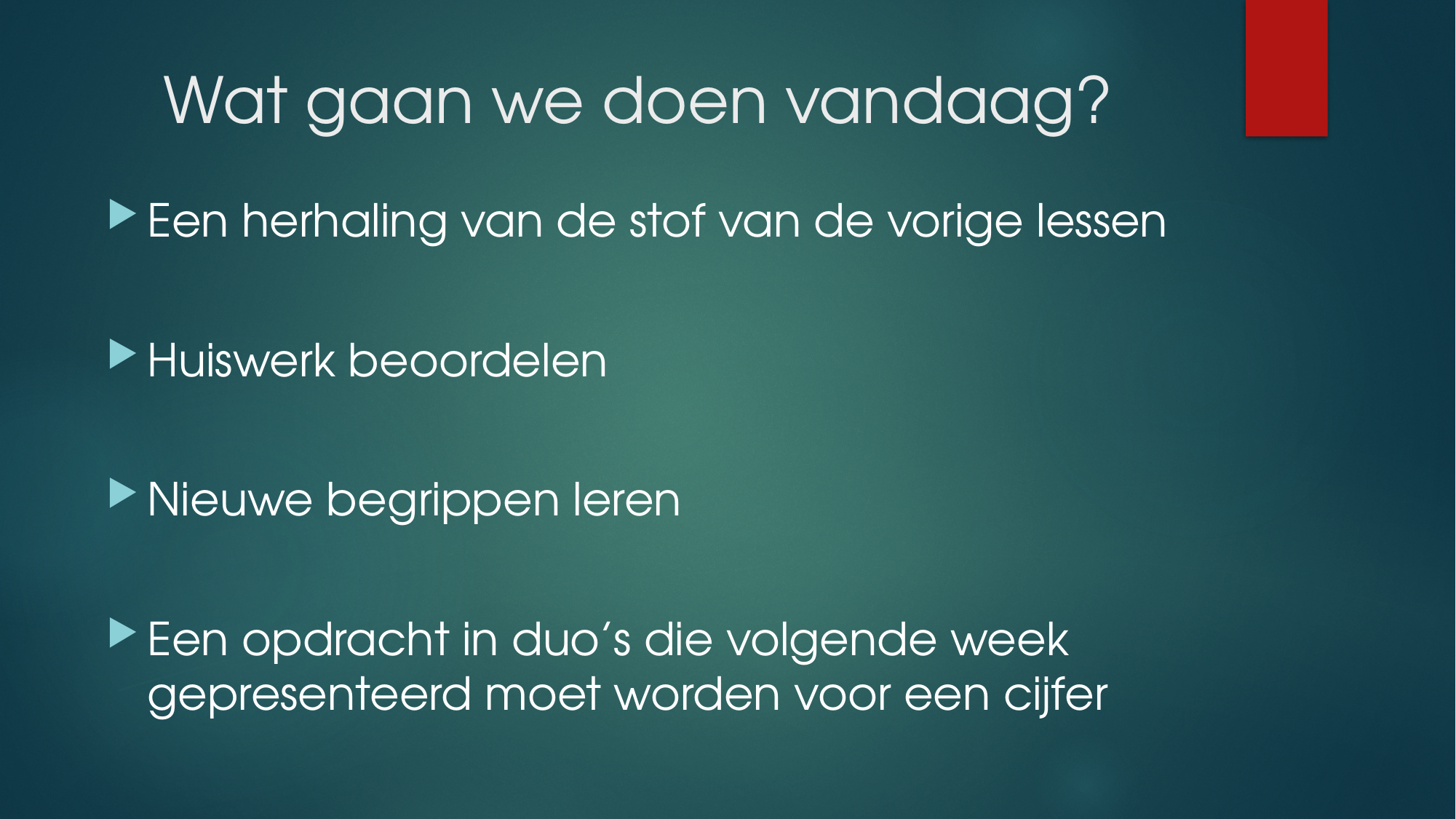

# Wat gaan we doen vandaag?
Een herhaling van de stof van de vorige lessen

Huiswerk beoordelen

Nieuwe begrippen leren

Een opdracht in duo’s die volgende week gepresenteerd moet worden voor een cijfer